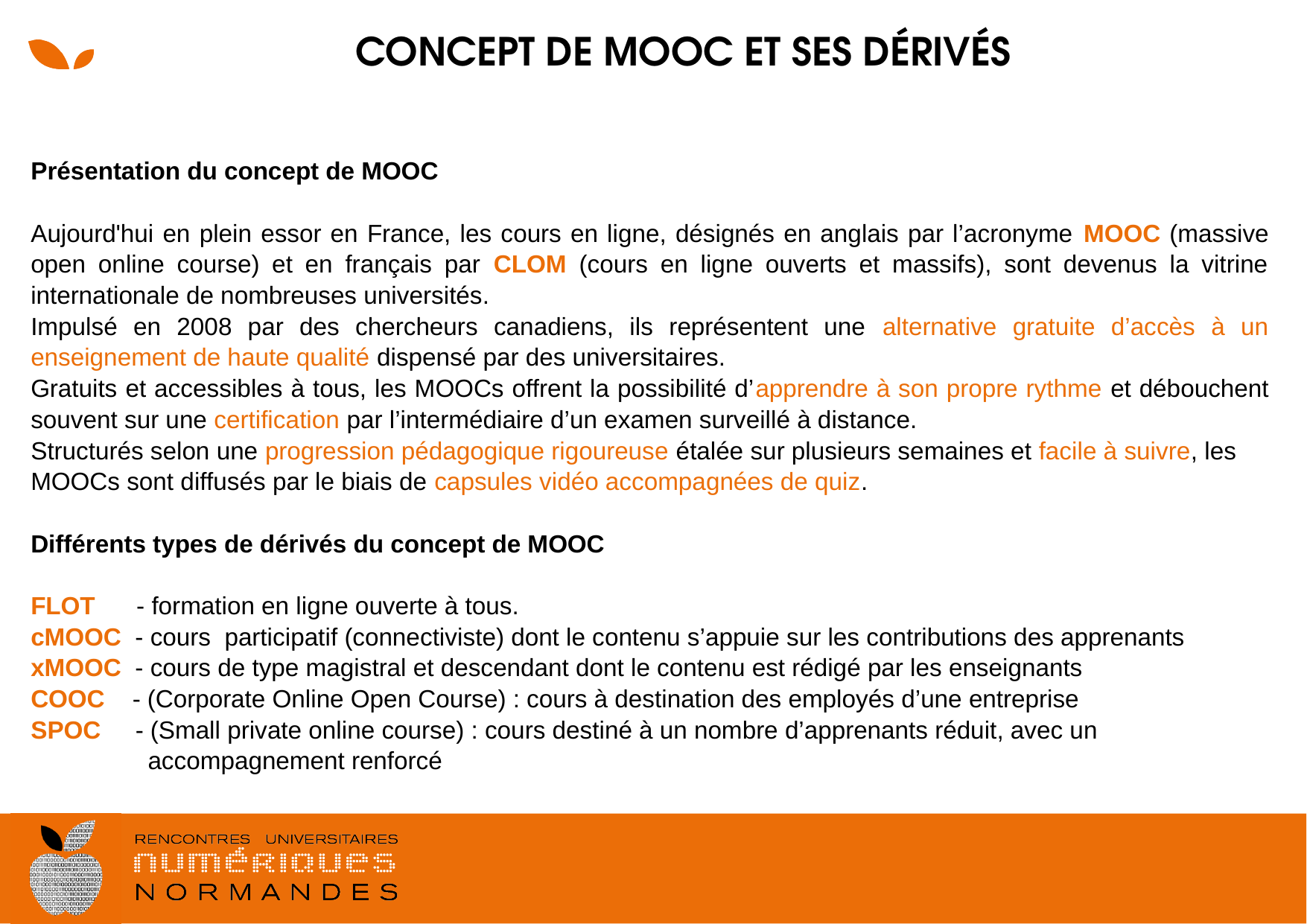

# Concept de Mooc et ses dérivés
Présentation du concept de MOOC

Aujourd'hui en plein essor en France, les cours en ligne, désignés en anglais par l’acronyme MOOC (massive open online course) et en français par CLOM (cours en ligne ouverts et massifs), sont devenus la vitrine internationale de nombreuses universités.
Impulsé en 2008 par des chercheurs canadiens, ils représentent une alternative gratuite d’accès à un enseignement de haute qualité dispensé par des universitaires.
Gratuits et accessibles à tous, les MOOCs offrent la possibilité d’apprendre à son propre rythme et débouchent souvent sur une certification par l’intermédiaire d’un examen surveillé à distance.
Structurés selon une progression pédagogique rigoureuse étalée sur plusieurs semaines et facile à suivre, les MOOCs sont diffusés par le biais de capsules vidéo accompagnées de quiz.

Différents types de dérivés du concept de MOOC

FLOT      - formation en ligne ouverte à tous.
cMOOC  - cours  participatif (connectiviste) dont le contenu s’appuie sur les contributions des apprenants
xMOOC  - cours de type magistral et descendant dont le contenu est rédigé par les enseignants
COOC    - (Corporate Online Open Course) : cours à destination des employés d’une entreprise
SPOC     - (Small private online course) : cours destiné à un nombre d’apprenants réduit, avec un
                 accompagnement renforcé